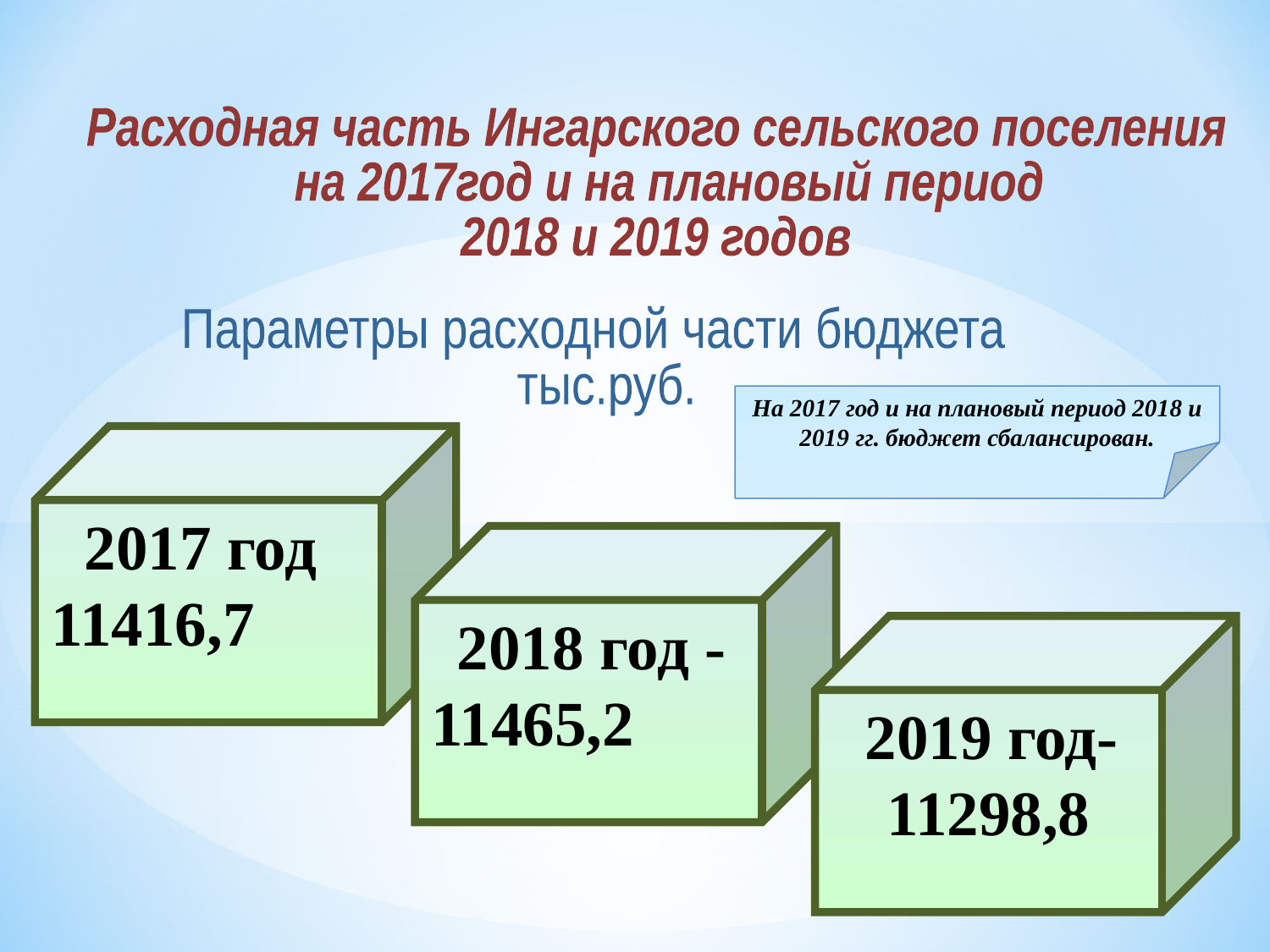

Расходная часть Ингарского сельского поселения
 на 2017год и на плановый период
2018 и 2019 годов
Параметры расходной части бюджета
 тыс.руб.
На 2017 год и на плановый период 2018 и 2019 гг. бюджет сбалансирован.
2017 год
11416,7

 2018 год -11465,2
 2019 год-11298,8